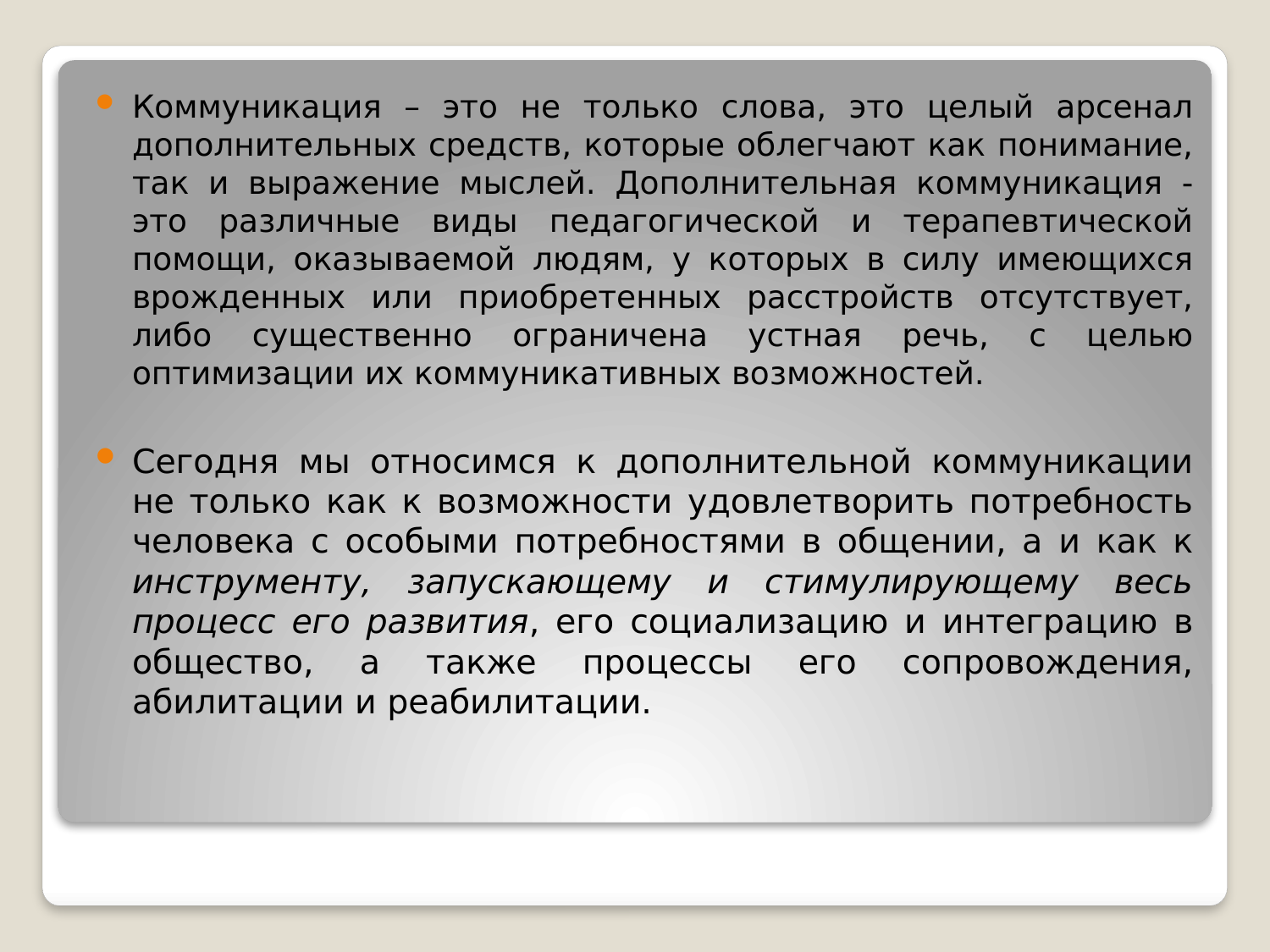

Коммуникация – это не только слова, это целый арсенал дополнительных средств, которые облегчают как понимание, так и выражение мыслей. Дополнительная коммуникация - это различные виды педагогической и терапевтической помощи, оказываемой людям, у которых в силу имеющихся врожденных или приобретенных расстройств отсутствует, либо существенно ограничена устная речь, с целью оптимизации их коммуникативных возможностей.

Сегодня мы относимся к дополнительной коммуникации не только как к возможности удовлетворить потребность человека с особыми потребностями в общении, а и как к инструменту, запускающему и стимулирующему весь процесс его развития, его социализацию и интеграцию в общество, а также процессы его сопровождения, абилитации и реабилитации.

#